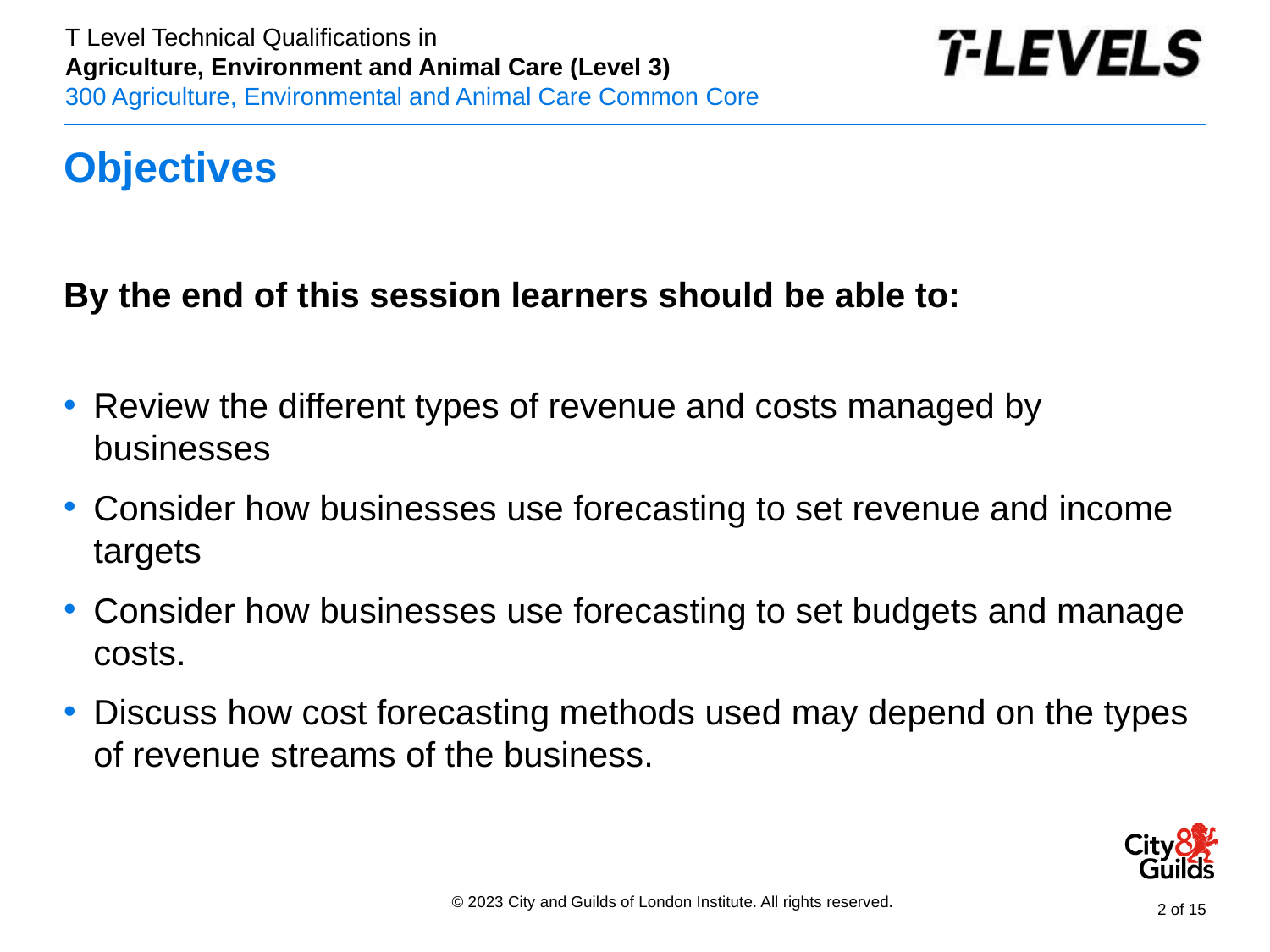

# Objectives
By the end of this session learners should be able to:

Review the different types of revenue and costs managed by businesses
Consider how businesses use forecasting to set revenue and income targets
Consider how businesses use forecasting to set budgets and manage costs.
Discuss how cost forecasting methods used may depend on the types of revenue streams of the business.